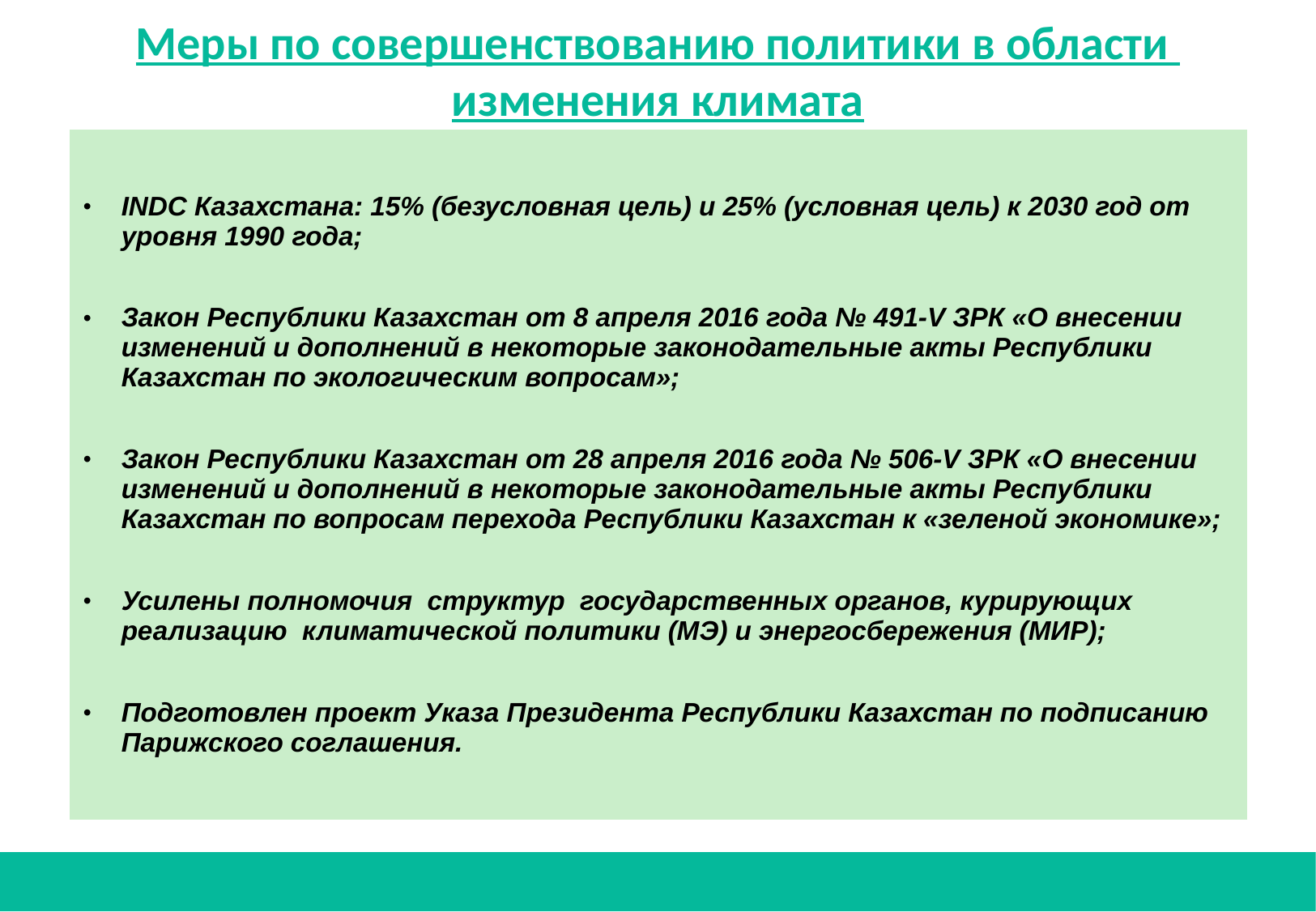

Меры по совершенствованию политики в области
изменения климата

#
| INDC Казахстана: 15% (безусловная цель) и 25% (условная цель) к 2030 год от уровня 1990 года; Закон Республики Казахстан от 8 апреля 2016 года № 491-V ЗРК «О внесении изменений и дополнений в некоторые законодательные акты Республики Казахстан по экологическим вопросам»; Закон Республики Казахстан от 28 апреля 2016 года № 506-V ЗРК «О внесении изменений и дополнений в некоторые законодательные акты Республики Казахстан по вопросам перехода Республики Казахстан к «зеленой экономике»; Усилены полномочия структур государственных органов, курирующих реализацию климатической политики (МЭ) и энергосбережения (МИР); Подготовлен проект Указа Президента Республики Казахстан по подписанию Парижского соглашения. |  |
| --- | --- |
|  |  |
|  |  |
|  |  |